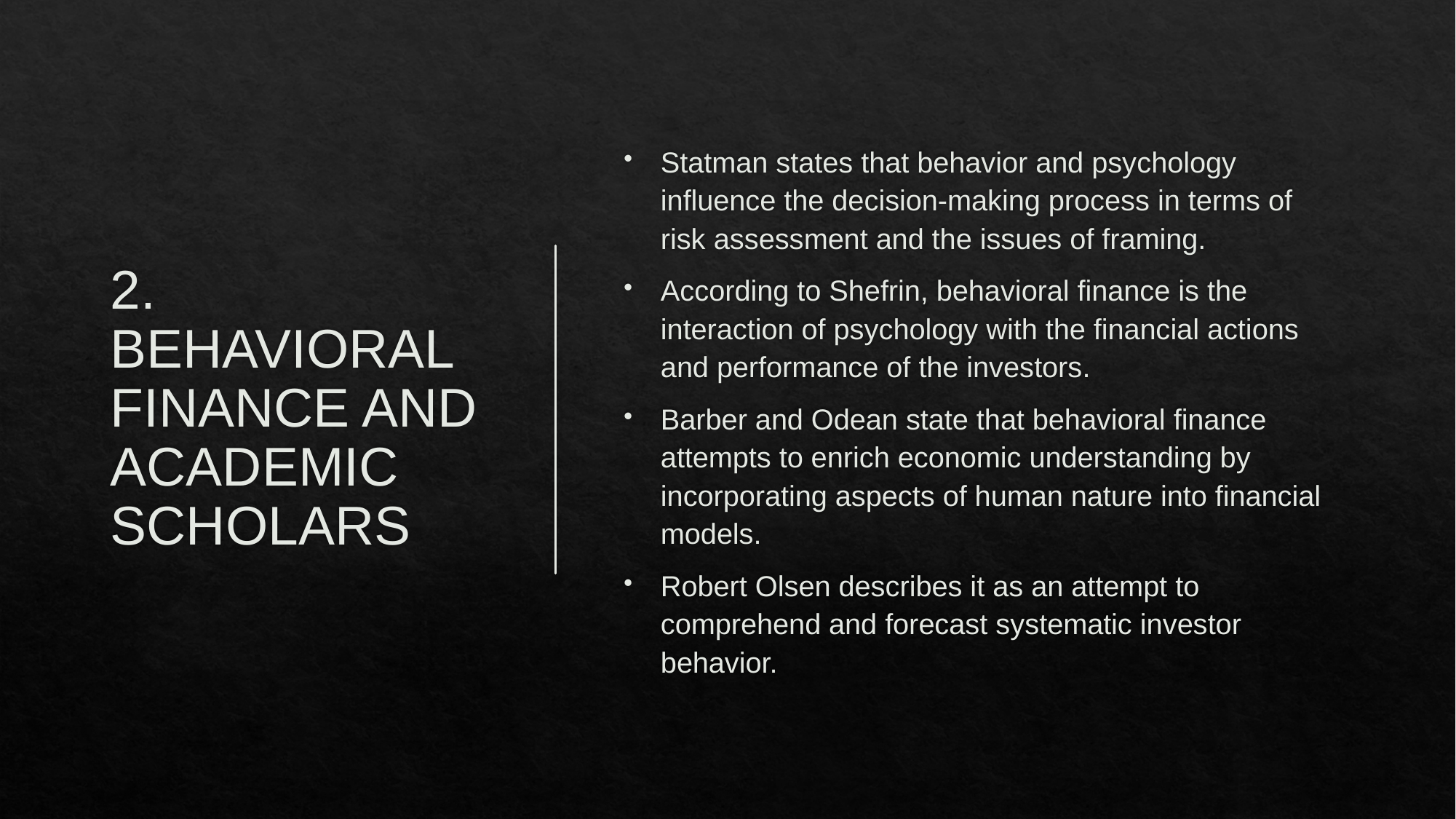

# 2. BEHAVIORAL FINANCE AND ACADEMIC SCHOLARS
Statman states that behavior and psychology influence the decision-making process in terms of risk assessment and the issues of framing.
According to Shefrin, behavioral finance is the interaction of psychology with the financial actions and performance of the investors.
Barber and Odean state that behavioral finance attempts to enrich economic understanding by incorporating aspects of human nature into financial models.
Robert Olsen describes it as an attempt to comprehend and forecast systematic investor behavior.